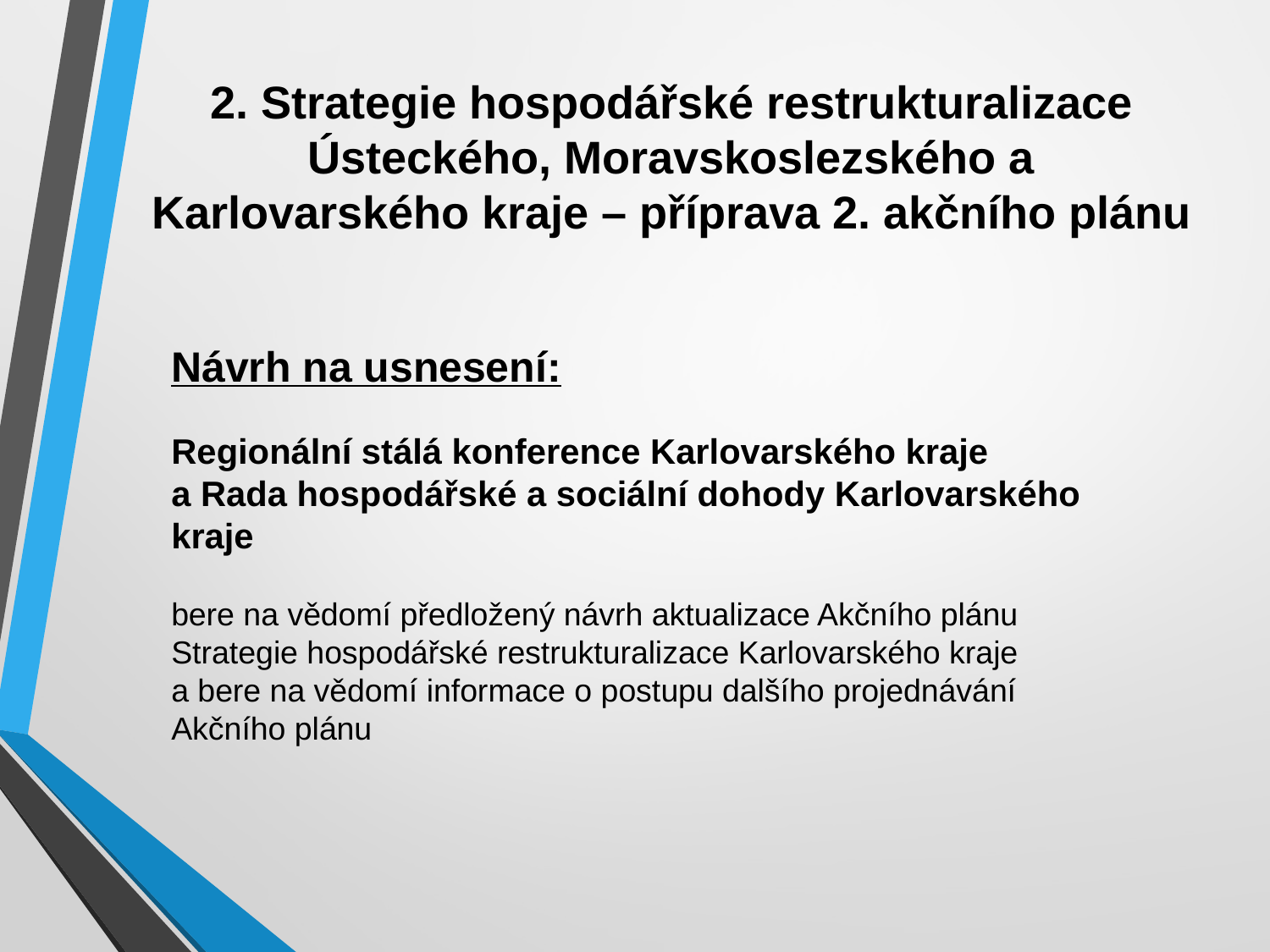

# 2. Strategie hospodářské restrukturalizace Ústeckého, Moravskoslezského a Karlovarského kraje – příprava 2. akčního plánu
Návrh na usnesení:

Regionální stálá konference Karlovarského kraje
a Rada hospodářské a sociální dohody Karlovarského kraje

bere na vědomí předložený návrh aktualizace Akčního plánu Strategie hospodářské restrukturalizace Karlovarského kraje
a bere na vědomí informace o postupu dalšího projednávání Akčního plánu